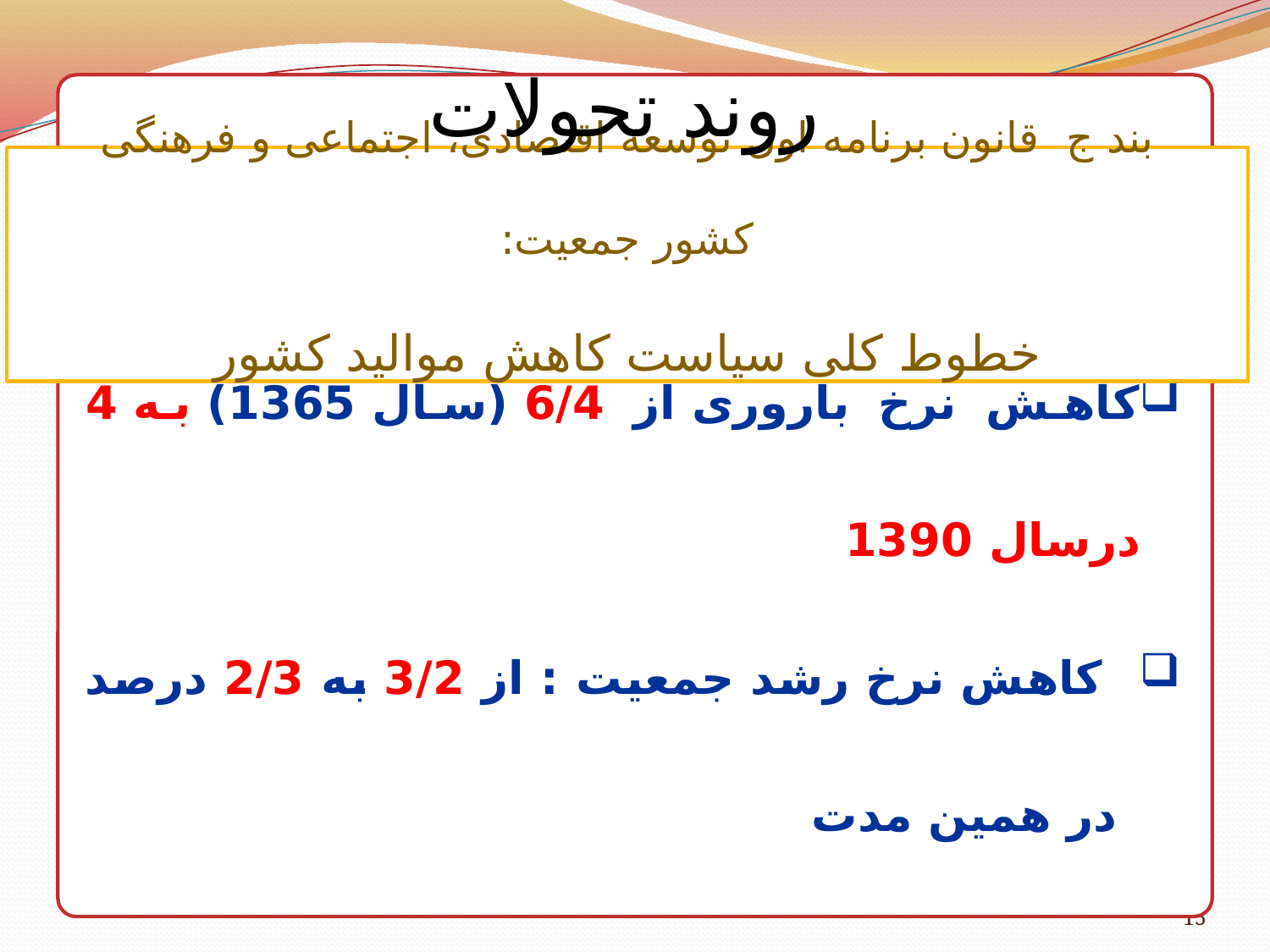

روند تحولات

# بند ج  قانون برنامه اول توسعه اقتصادی، اجتماعی و فرهنگی کشور جمعیت: خطوط کلی سیاست کاهش موالید کشور
کاهش نرخ باروری از 6/4 (سال 1365) به 4 درسال 1390
 کاهش نرخ رشد جمعيت : از 3/2 به 2/3 درصد در همين مدت
15